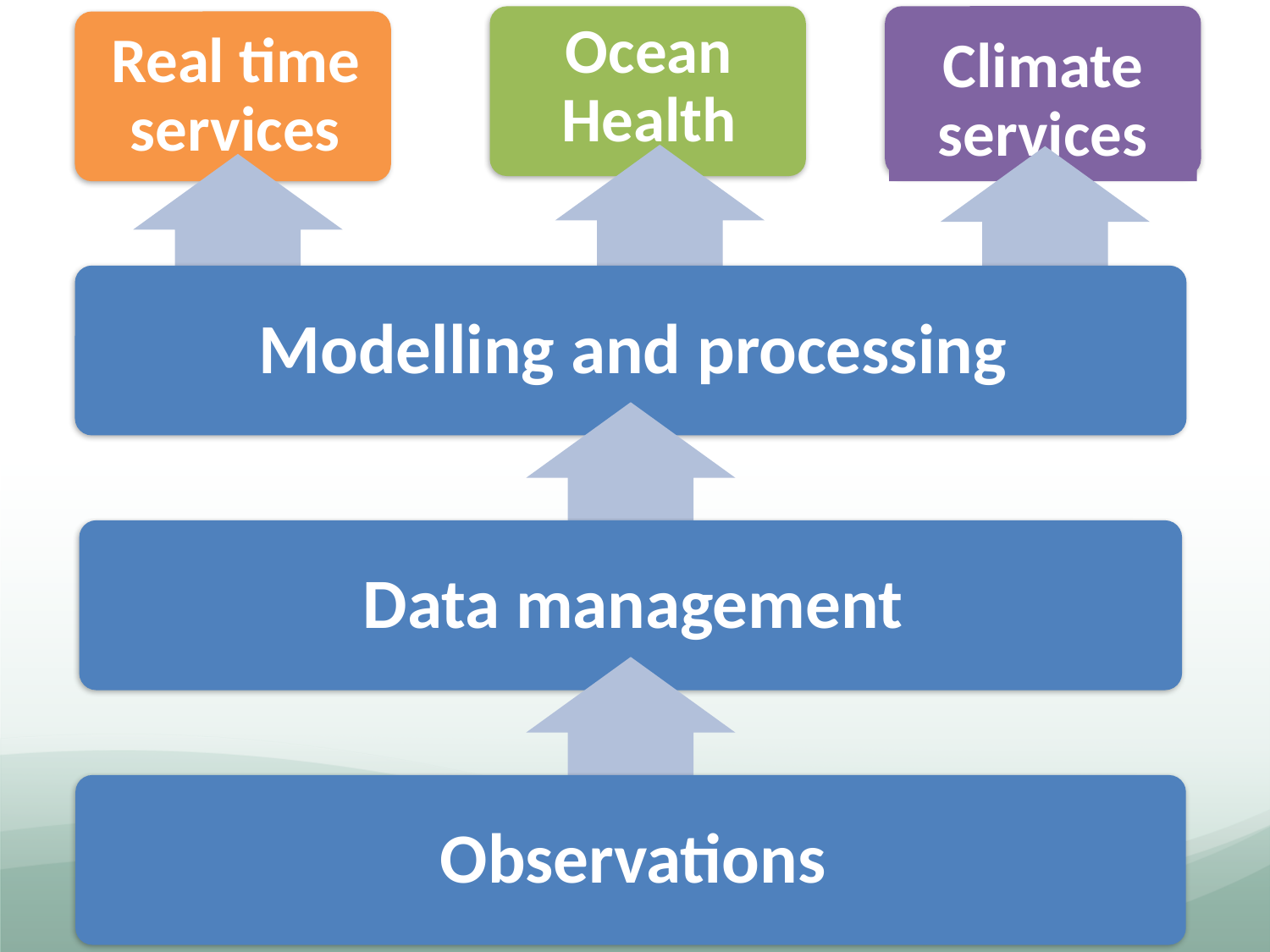

Climate services

Ocean Health
Real time services

Modelling and processing

Data management

Observations